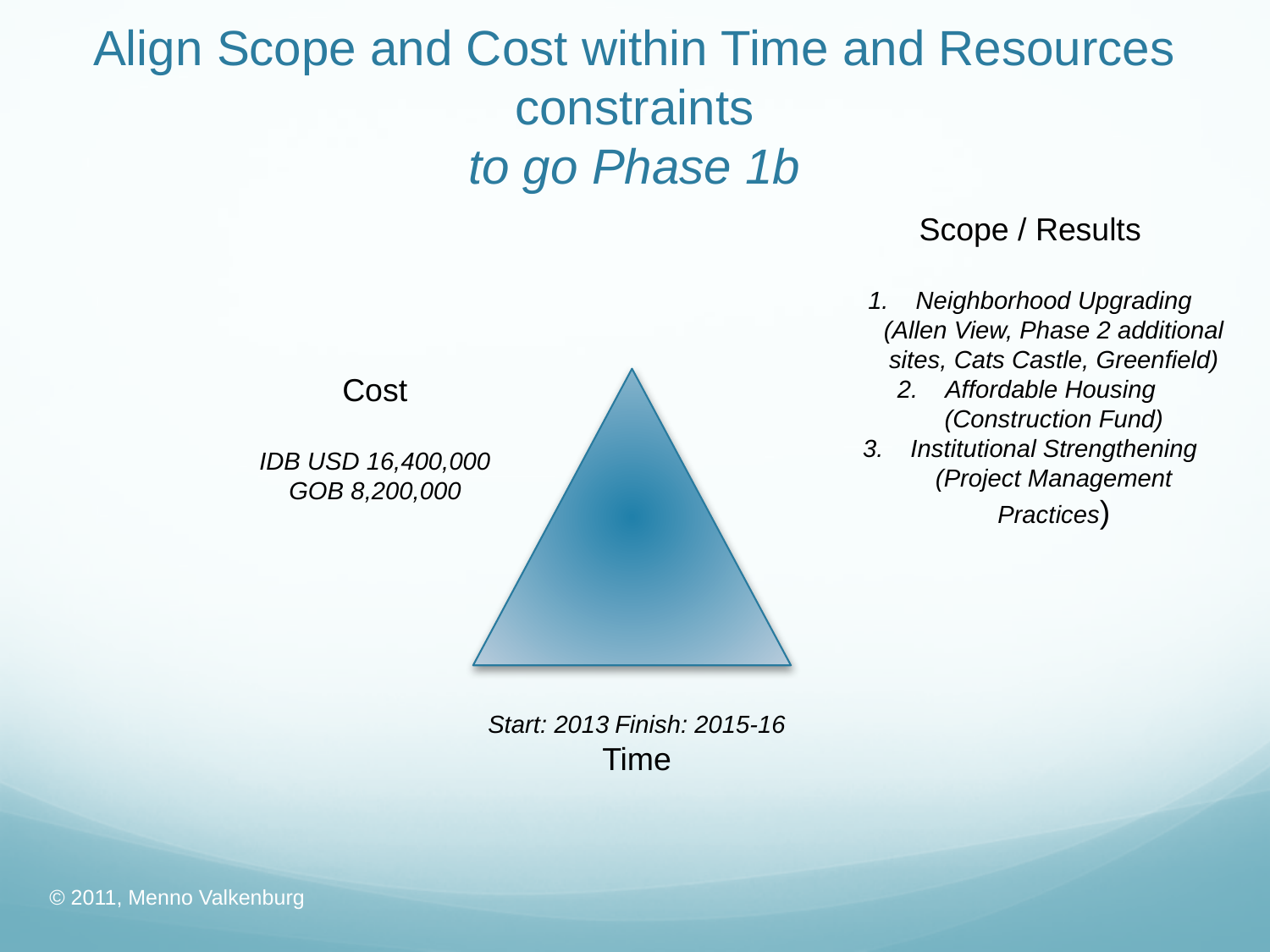

# Align Scope and Cost within Time and Resources constraints to go Phase 1b
Scope / Results

Neighborhood Upgrading
(Allen View, Phase 2 additional sites, Cats Castle, Greenfield)
Affordable Housing  (Construction Fund)
Institutional Strengthening (Project Management Practices)
Cost

IDB USD 16,400,000
GOB 8,200,000

Start: 2013	Finish: 2015-16
Time
© 2011, Menno Valkenburg